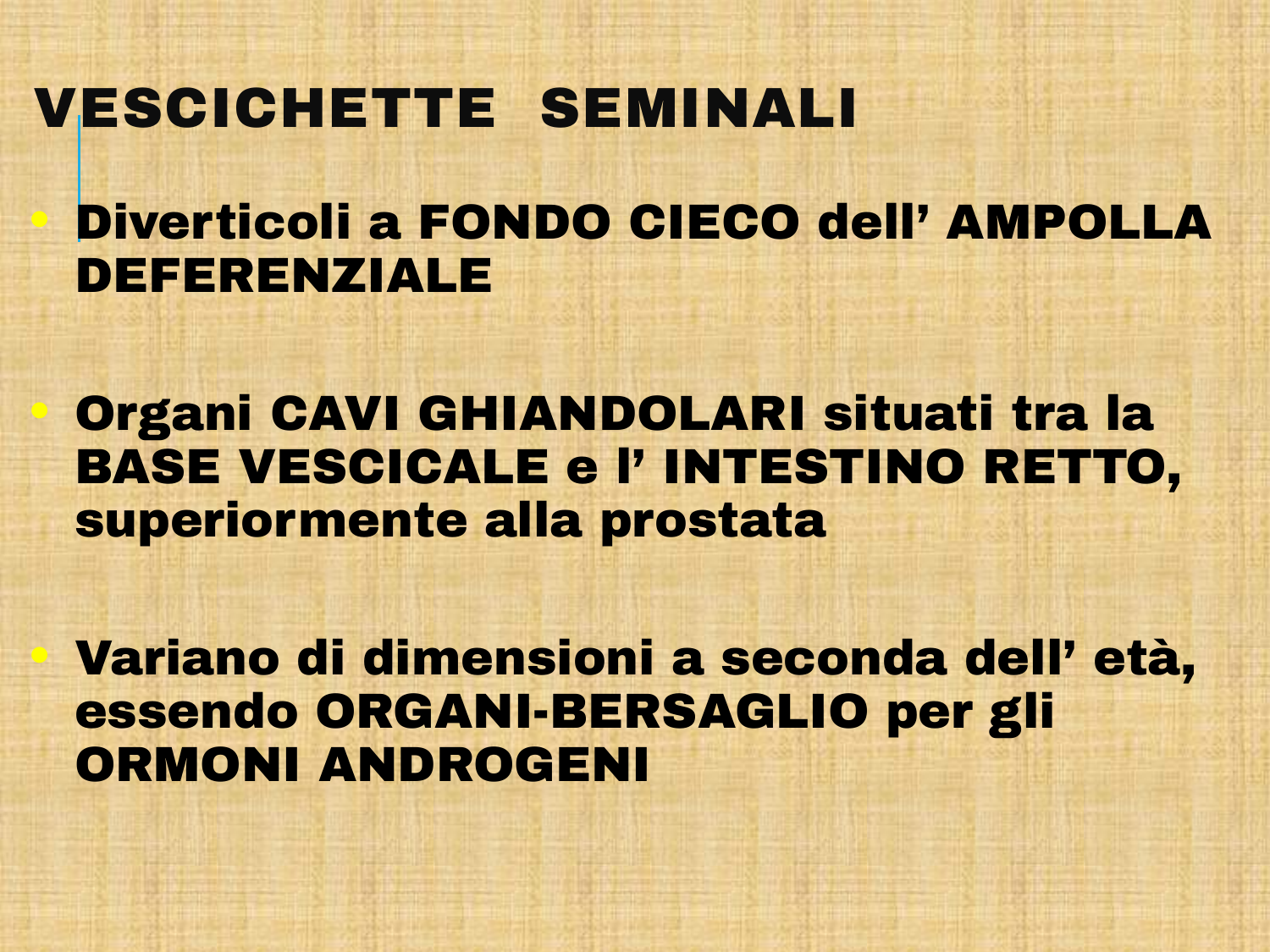

# VESCICHETTE  SEMINALI
Diverticoli a FONDO CIECO dell’ AMPOLLA DEFERENZIALE

Organi CAVI GHIANDOLARI situati tra la BASE VESCICALE e l’ INTESTINO RETTO, superiormente alla prostata

Variano di dimensioni a seconda dell’ età, essendo ORGANI-BERSAGLIO per gli ORMONI ANDROGENI